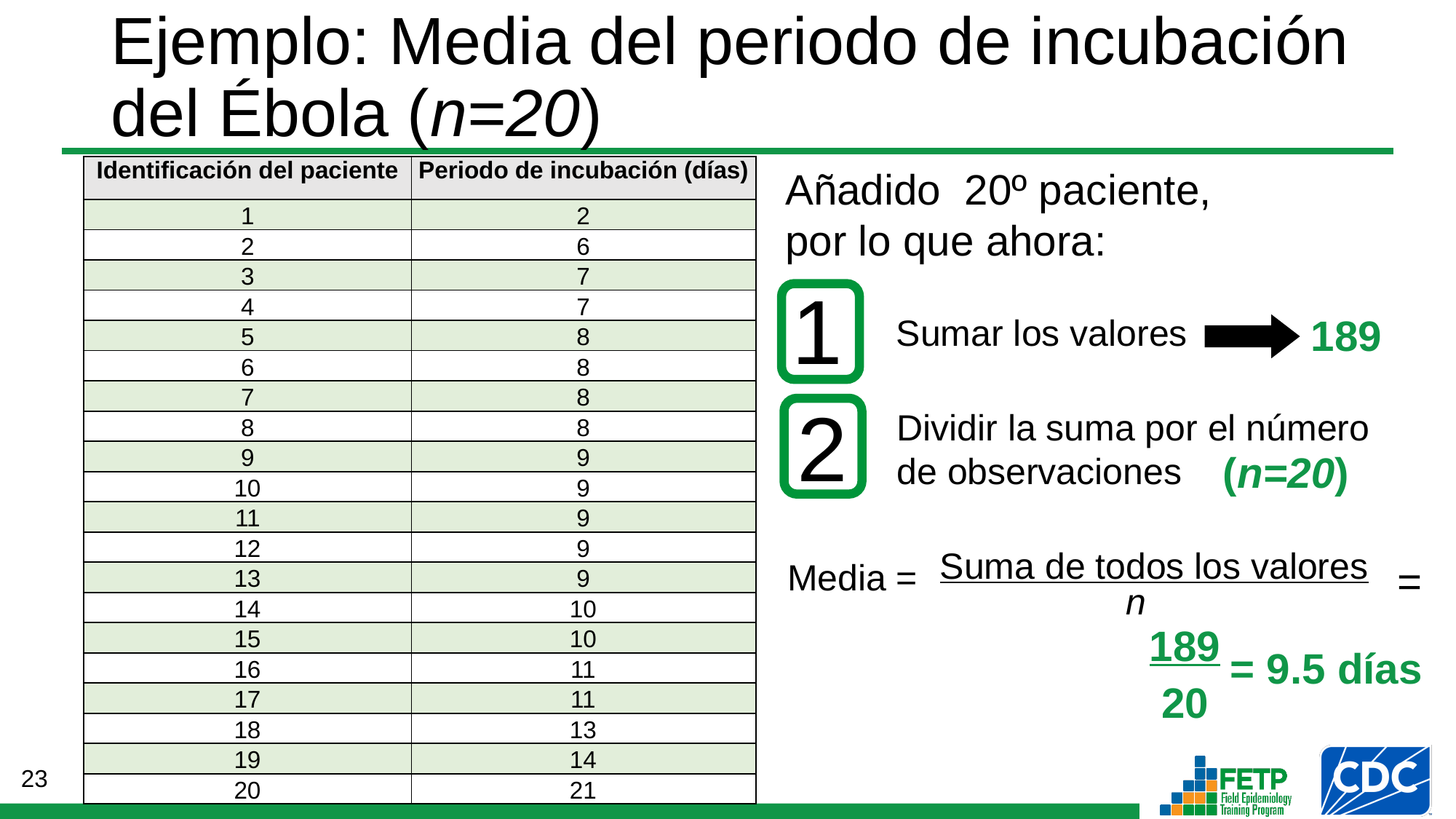

# Ejemplo: Media del periodo de incubación del Ébola (n=20)
| Identificación del paciente | Periodo de incubación (días) |
| --- | --- |
| 1 | 2 |
| 2 | 6 |
| 3 | 7 |
| 4 | 7 |
| 5 | 8 |
| 6 | 8 |
| 7 | 8 |
| 8 | 8 |
| 9 | 9 |
| 10 | 9 |
| 11 | 9 |
| 12 | 9 |
| 13 | 9 |
| 14 | 10 |
| 15 | 10 |
| 16 | 11 |
| 17 | 11 |
| 18 | 13 |
| 19 | 14 |
| 20 | 21 |
Añadido  20º paciente, por lo que ahora:
1
Sumar los valores

189

2
Dividir la suma por el número de observaciones

(n=20)
Suma de todos los valores
Media =
=
n
189
= 9.5 días
20